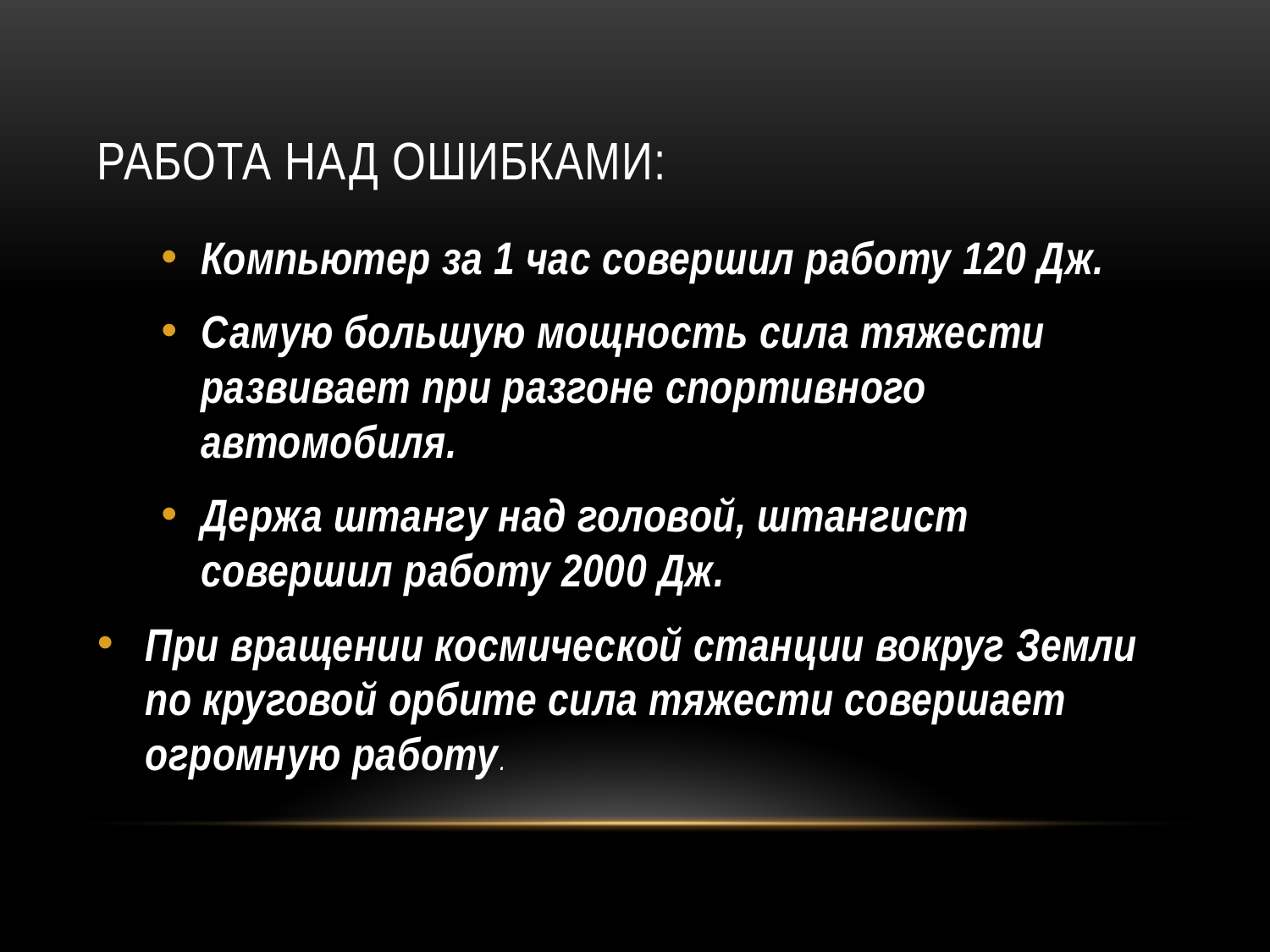

# Работа над ошибками:
Компьютер за 1 час совершил работу 120 Дж.
Самую большую мощность сила тяжести развивает при разгоне спортивного автомобиля.
Держа штангу над головой, штангист совершил работу 2000 Дж.
При вращении космической станции вокруг Земли по круговой орбите сила тяжести совершает огромную работу.